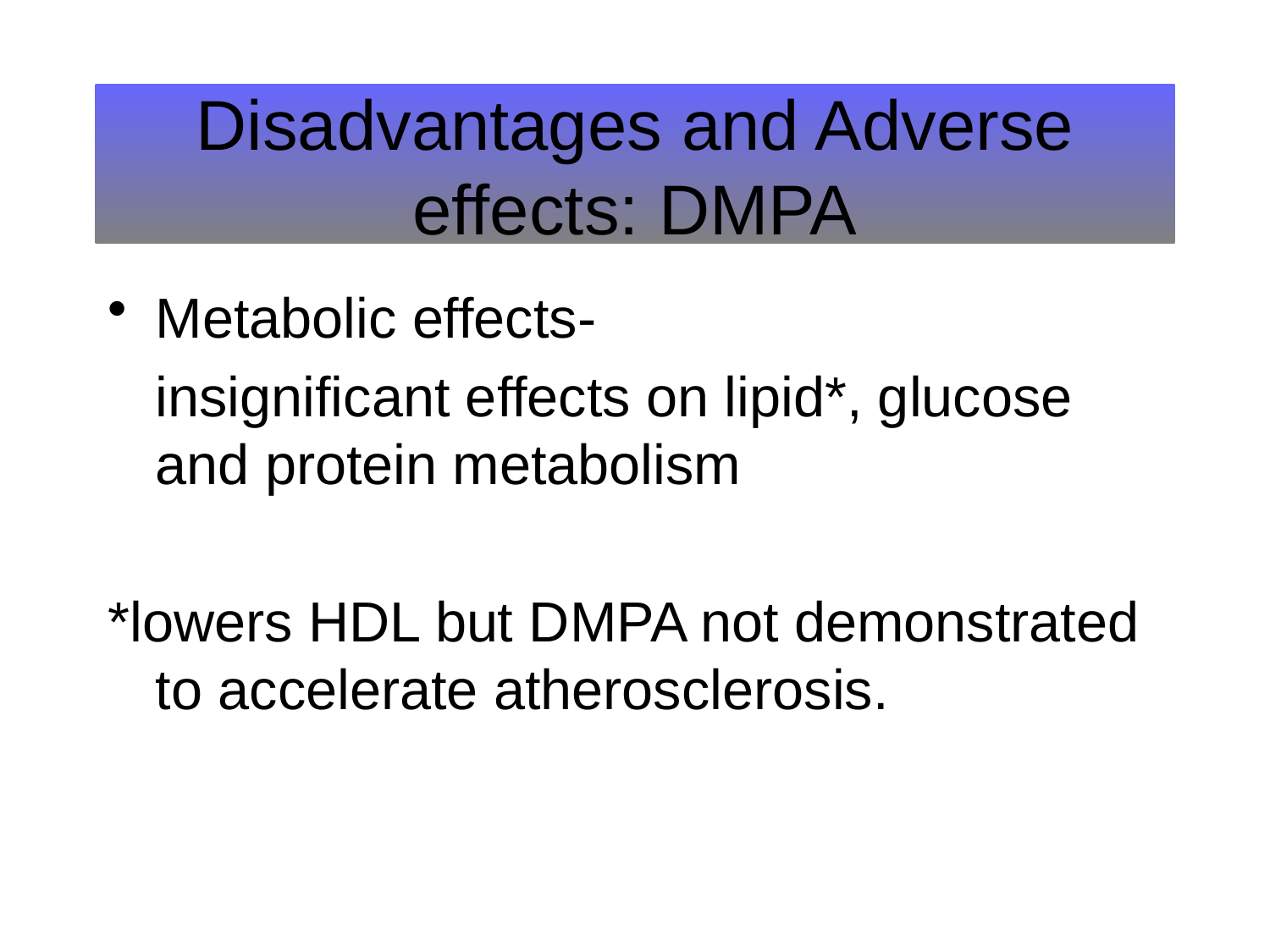

# Disadvantages and Adverse effects: DMPA
Metabolic effects-
	insignificant effects on lipid*, glucose and protein metabolism

*lowers HDL but DMPA not demonstrated to accelerate atherosclerosis.